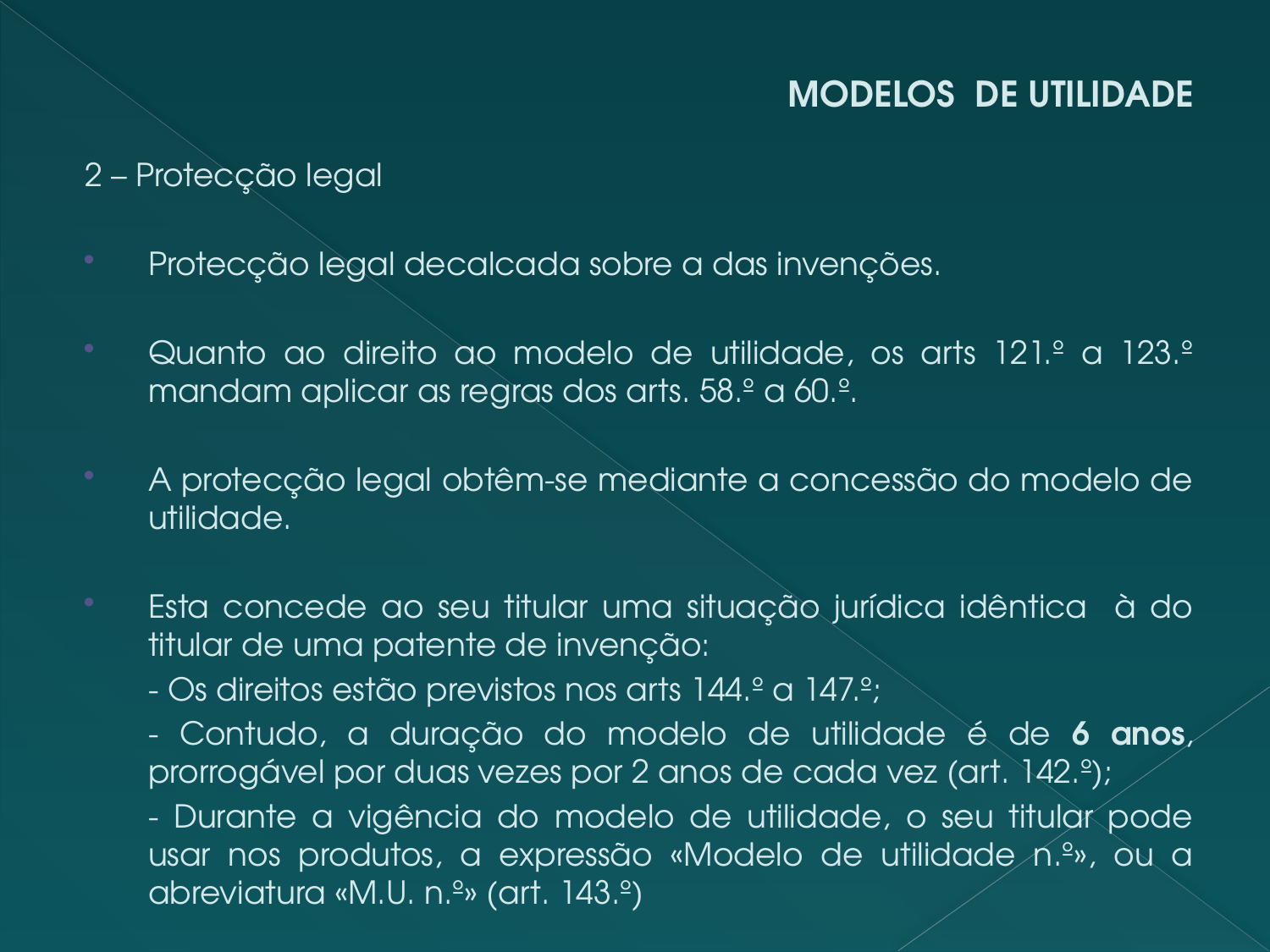

# MODELOS  DE UTILIDADE
2 – Protecção legal

Protecção legal decalcada sobre a das invenções.

Quanto ao direito ao modelo de utilidade, os arts 121.º a 123.º mandam aplicar as regras dos arts. 58.º a 60.º.

A protecção legal obtêm-se mediante a concessão do modelo de utilidade.

Esta concede ao seu titular uma situação jurídica idêntica  à do titular de uma patente de invenção:
	- Os direitos estão previstos nos arts 144.º a 147.º;
	- Contudo, a duração do modelo de utilidade é de 6 anos, prorrogável por duas vezes por 2 anos de cada vez (art. 142.º);
	- Durante a vigência do modelo de utilidade, o seu titular pode usar nos produtos, a expressão «Modelo de utilidade n.º», ou a abreviatura «M.U. n.º» (art. 143.º)